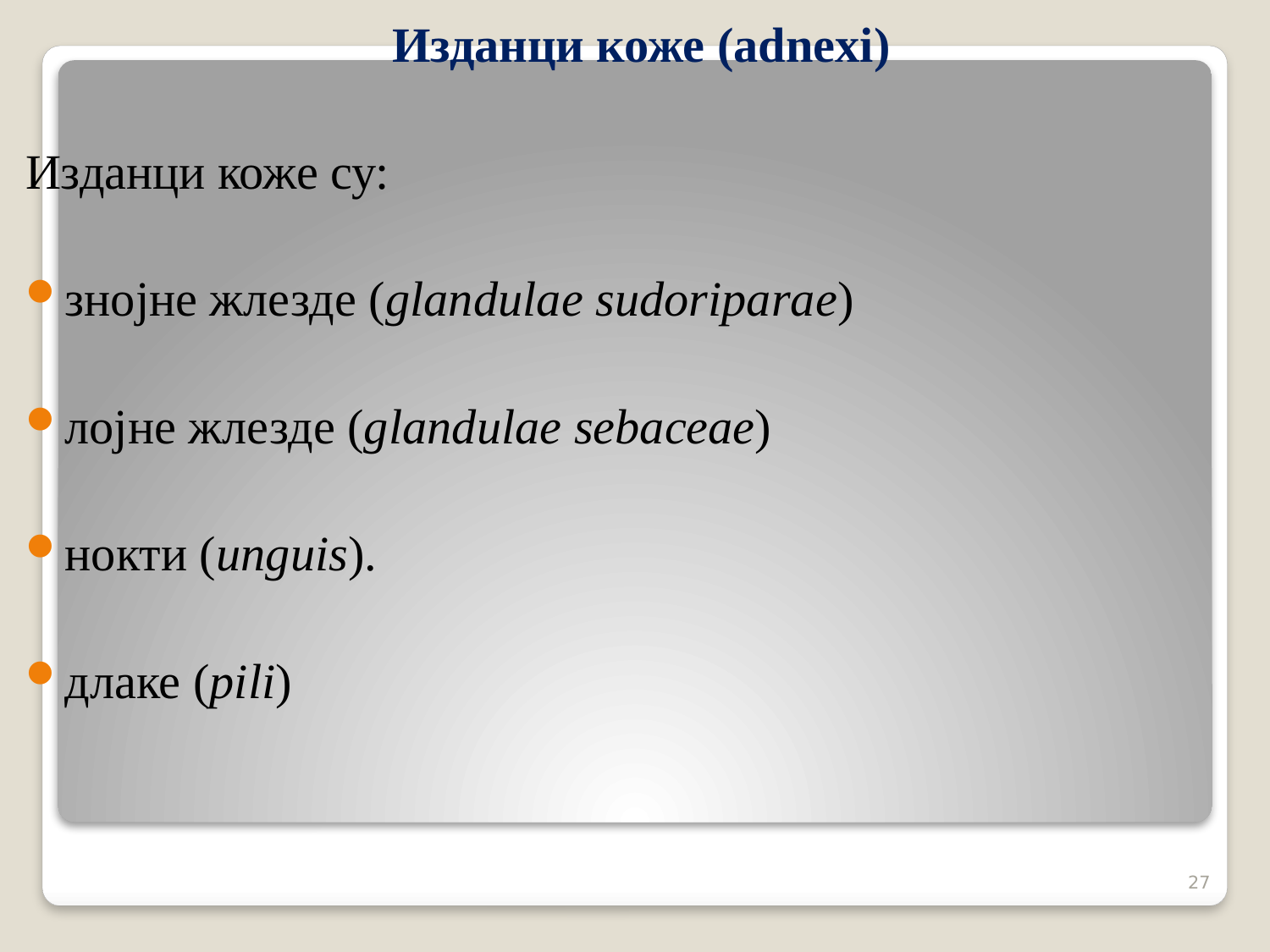

Изданци коже (adnexi)

Изданци коже су:

знојне жлезде (glandulae sudoriparae)

лојне жлезде (glandulae sebaceae)

нокти (unguis).

длаке (pili)

27